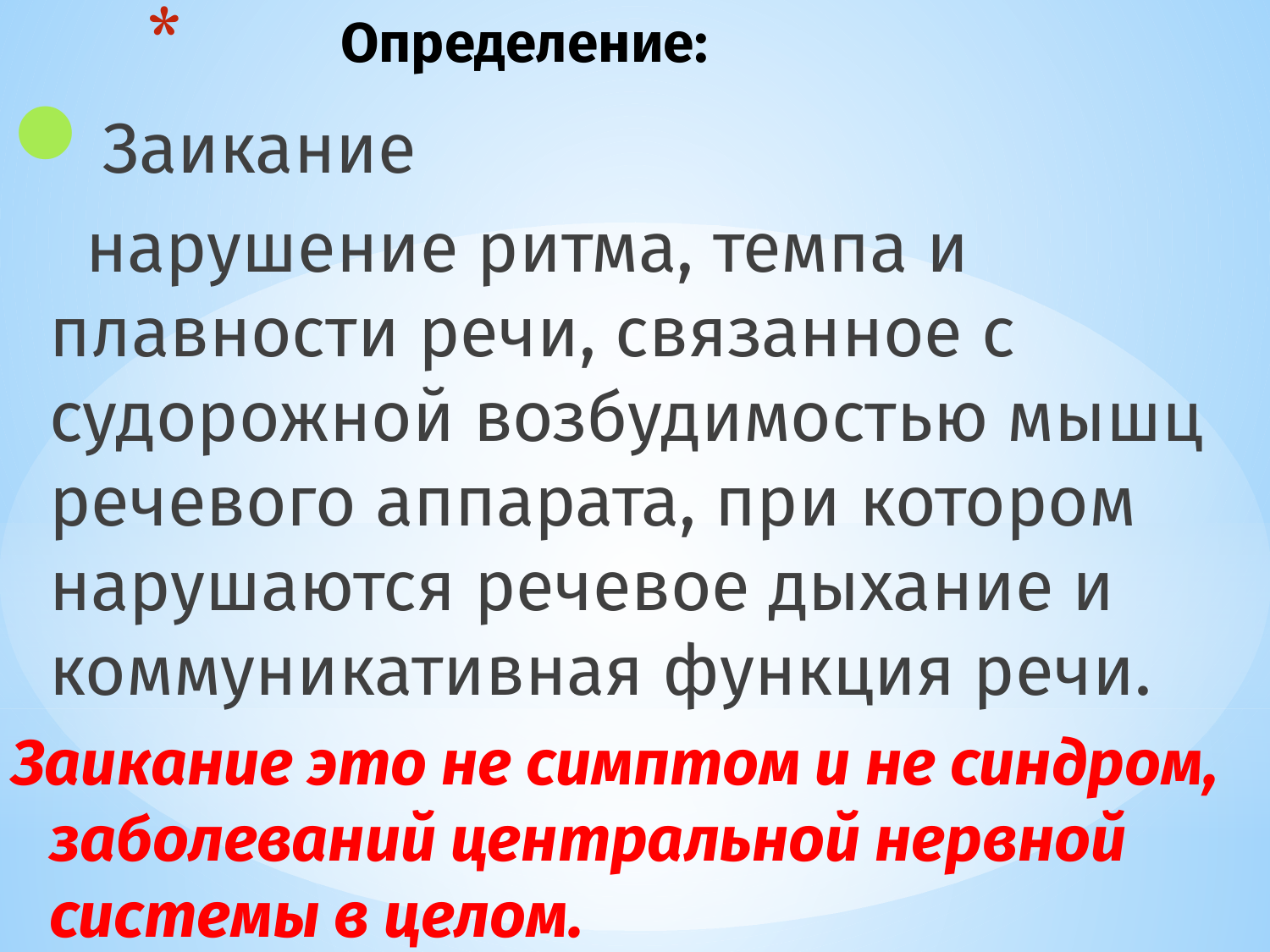

# Определение:
Заикание
    нарушение ритма, темпа и плавности речи, связанное с судорожной возбудимостью мышц речевого аппарата, при котором нарушаются речевое дыхание и коммуникативная функция речи.
Заикание это не симптом и не синдром, заболеваний центральной нервной  системы в целом.